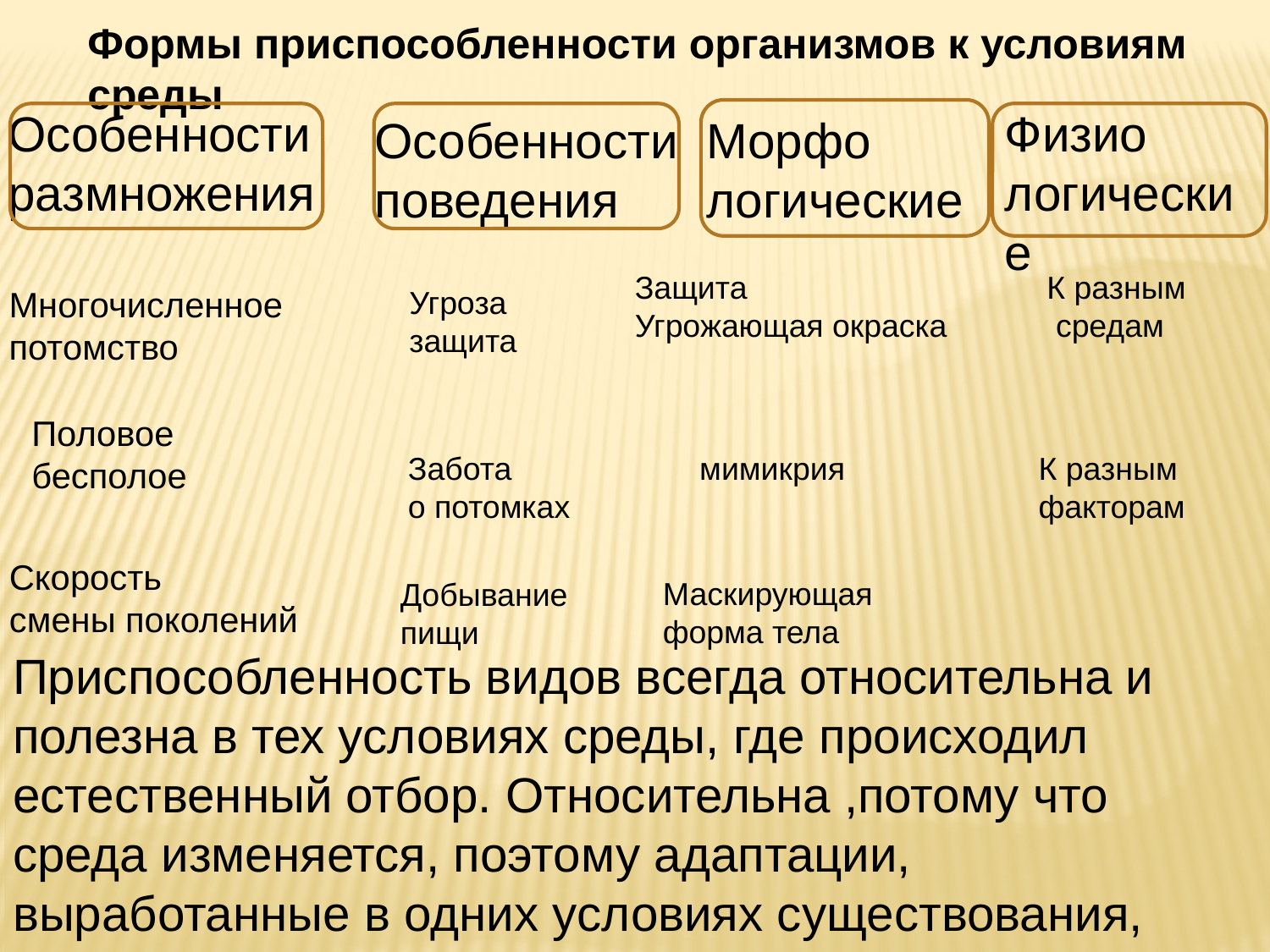

Формы приспособленности организмов к условиям среды
Физио
логические
Особенности
размножения

Морфо
логические
Особенности
поведения

К разным
 средам
Защита
Угрожающая окраска
Многочисленное
потомство
Угроза
защита
Половое
бесполое
К разным
факторам
Забота
о потомках
мимикрия
Скорость
смены поколений
Маскирующая
форма тела
Добывание
пищи
Приспособленность видов всегда относительна и полезна в тех условиях среды, где происходил естественный отбор. Относительна ,потому что среда изменяется, поэтому адаптации, выработанные в одних условиях существования, теряют свое значение в других.